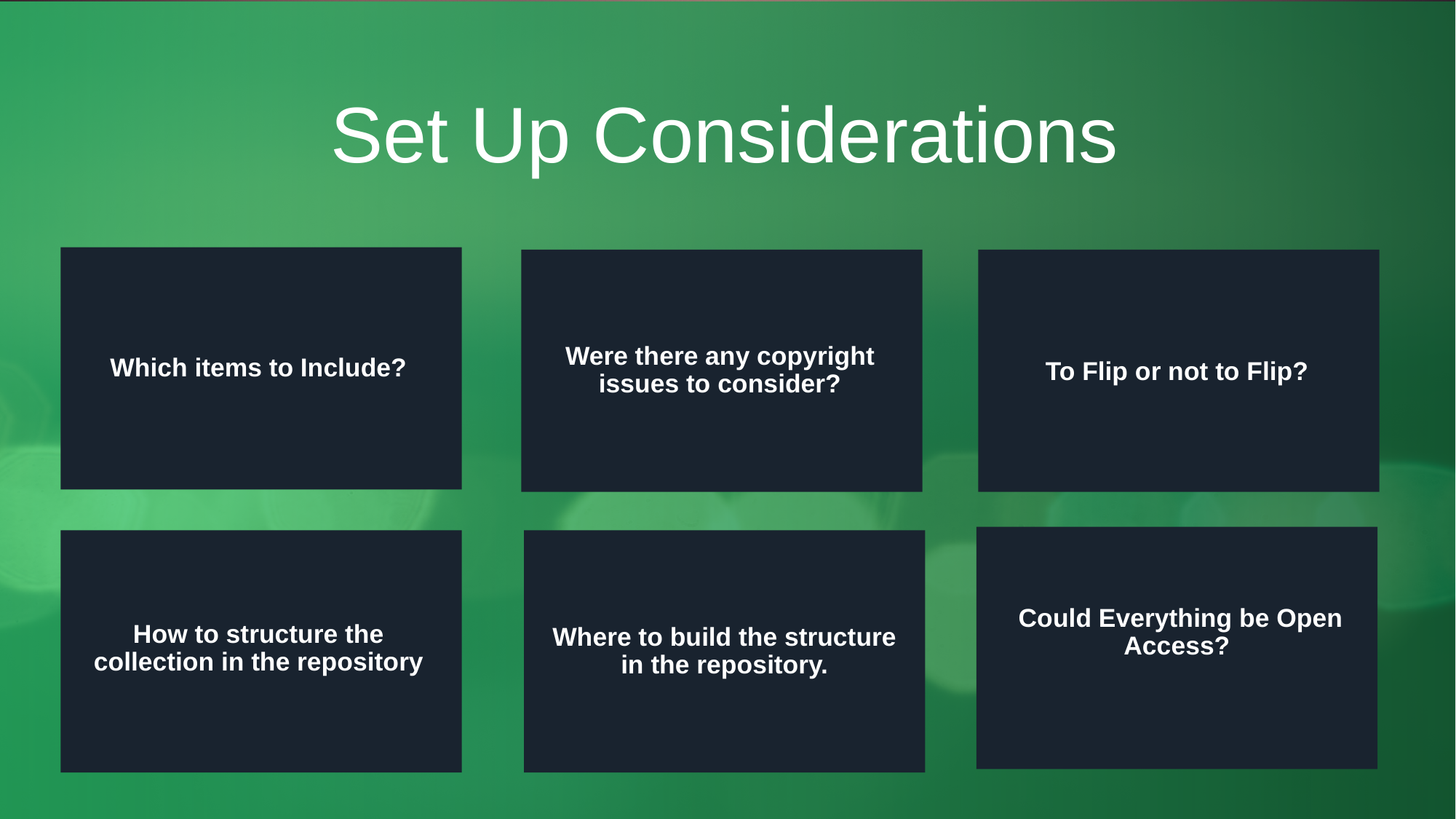

# Set Up Considerations
Which items to Include?
Were there any copyright issues to consider?
To Flip or not to Flip?
 Could Everything be Open Access?

How to structure the collection in the repository
Where to build the structure in the repository.